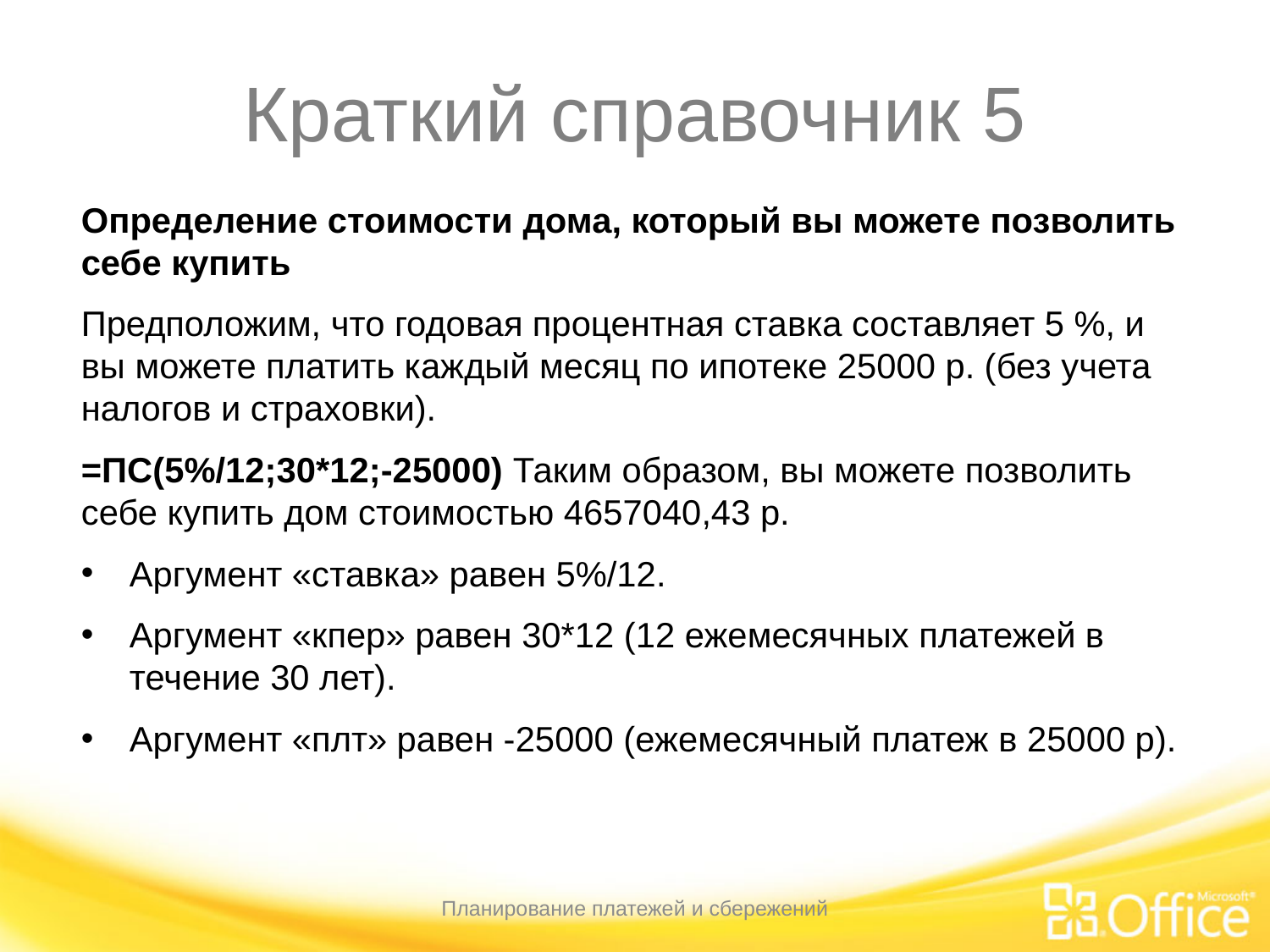

# Краткий справочник 5
Определение стоимости дома, который вы можете позволить себе купить
Предположим, что годовая процентная ставка составляет 5 %, и вы можете платить каждый месяц по ипотеке 25000 р. (без учета налогов и страховки).
=ПС(5%/12;30*12;-25000) Таким образом, вы можете позволить себе купить дом стоимостью 4657040,43 р.
Аргумент «ставка» равен 5%/12.
Аргумент «кпер» равен 30*12 (12 ежемесячных платежей в течение 30 лет).
Аргумент «плт» равен -25000 (ежемесячный платеж в 25000 р).

Планирование платежей и сбережений